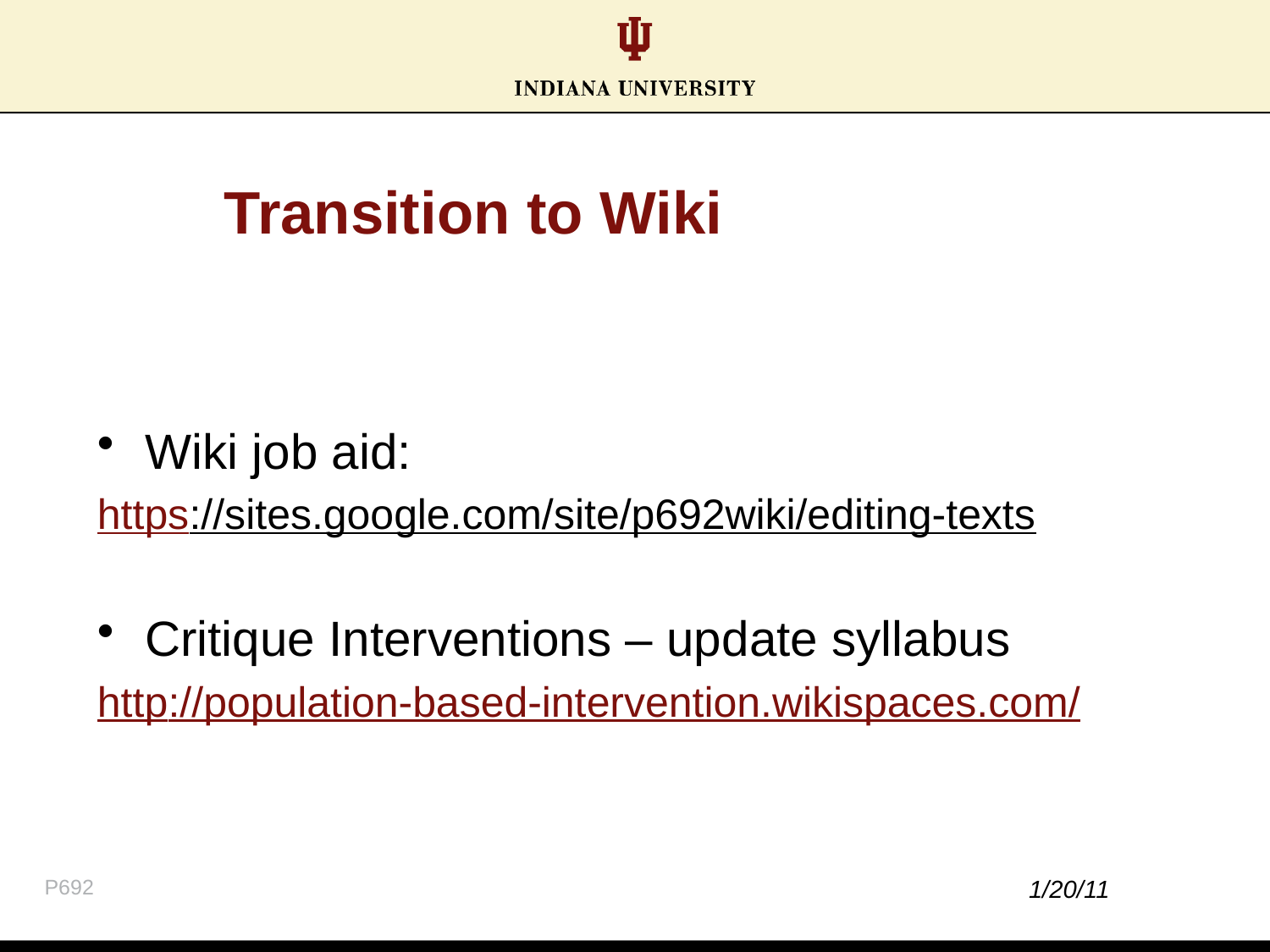

# Transition to Wiki

Wiki job aid:
https://sites.google.com/site/p692wiki/editing-texts

Critique Interventions – update syllabus
http://population-based-intervention.wikispaces.com/

P692
1/20/11